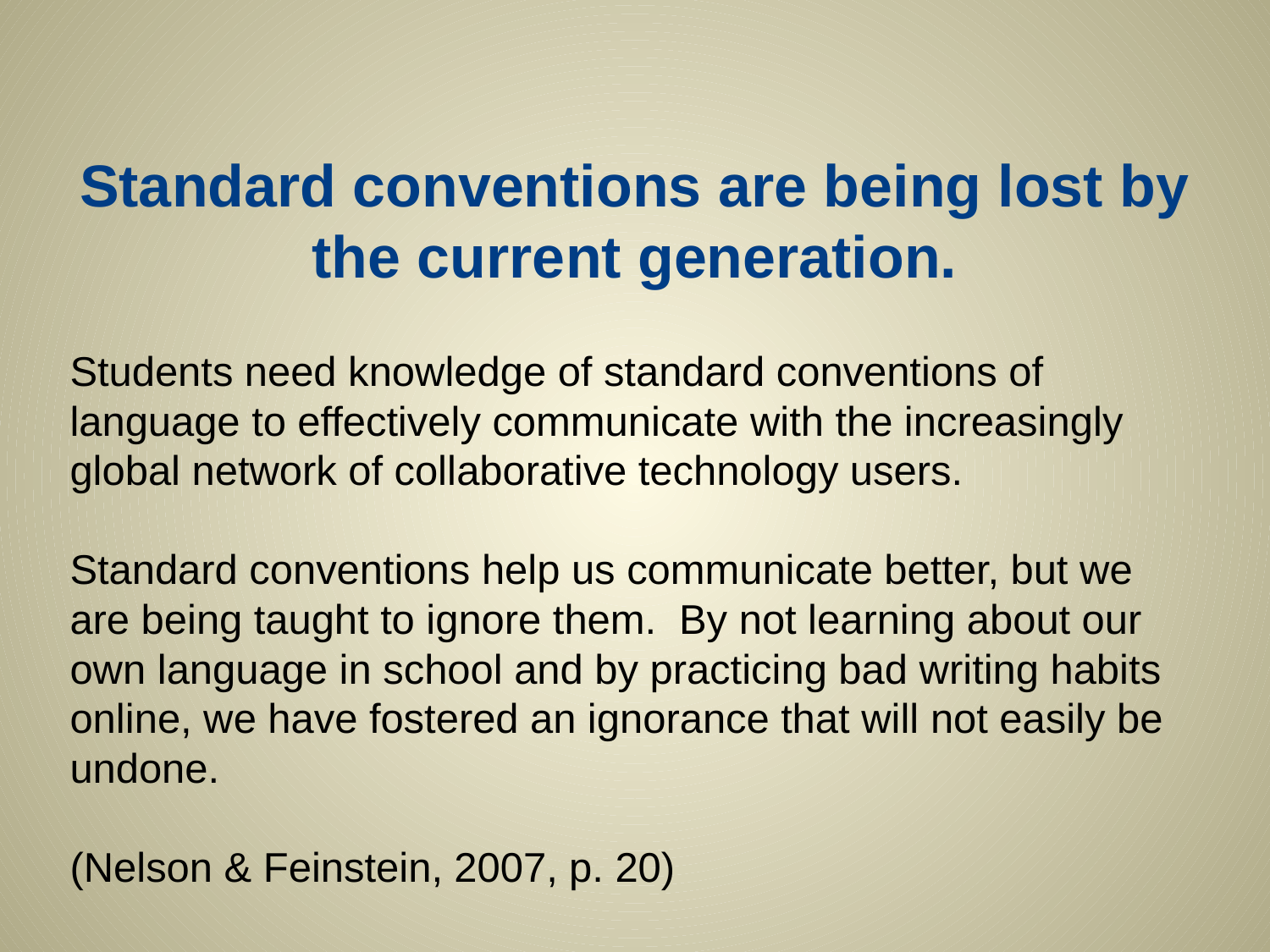

# Standard conventions are being lost by the current generation.
Students need knowledge of standard conventions of language to effectively communicate with the increasingly global network of collaborative technology users.

Standard conventions help us communicate better, but we are being taught to ignore them.  By not learning about our own language in school and by practicing bad writing habits online, we have fostered an ignorance that will not easily be undone.

(Nelson & Feinstein, 2007, p. 20)